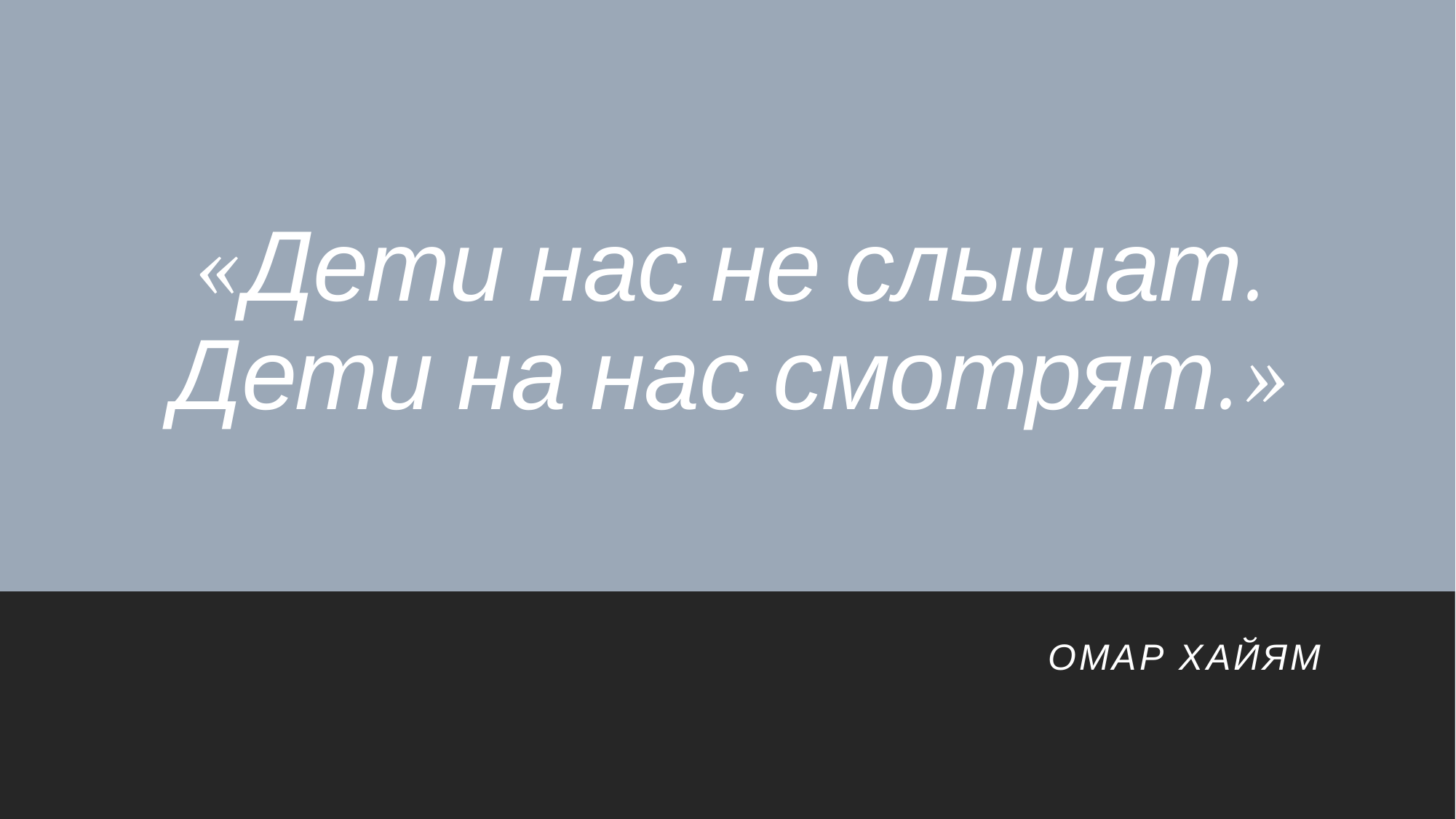

# «Дети нас не слышат. Дети на нас смотрят.»

 Омар Хайям